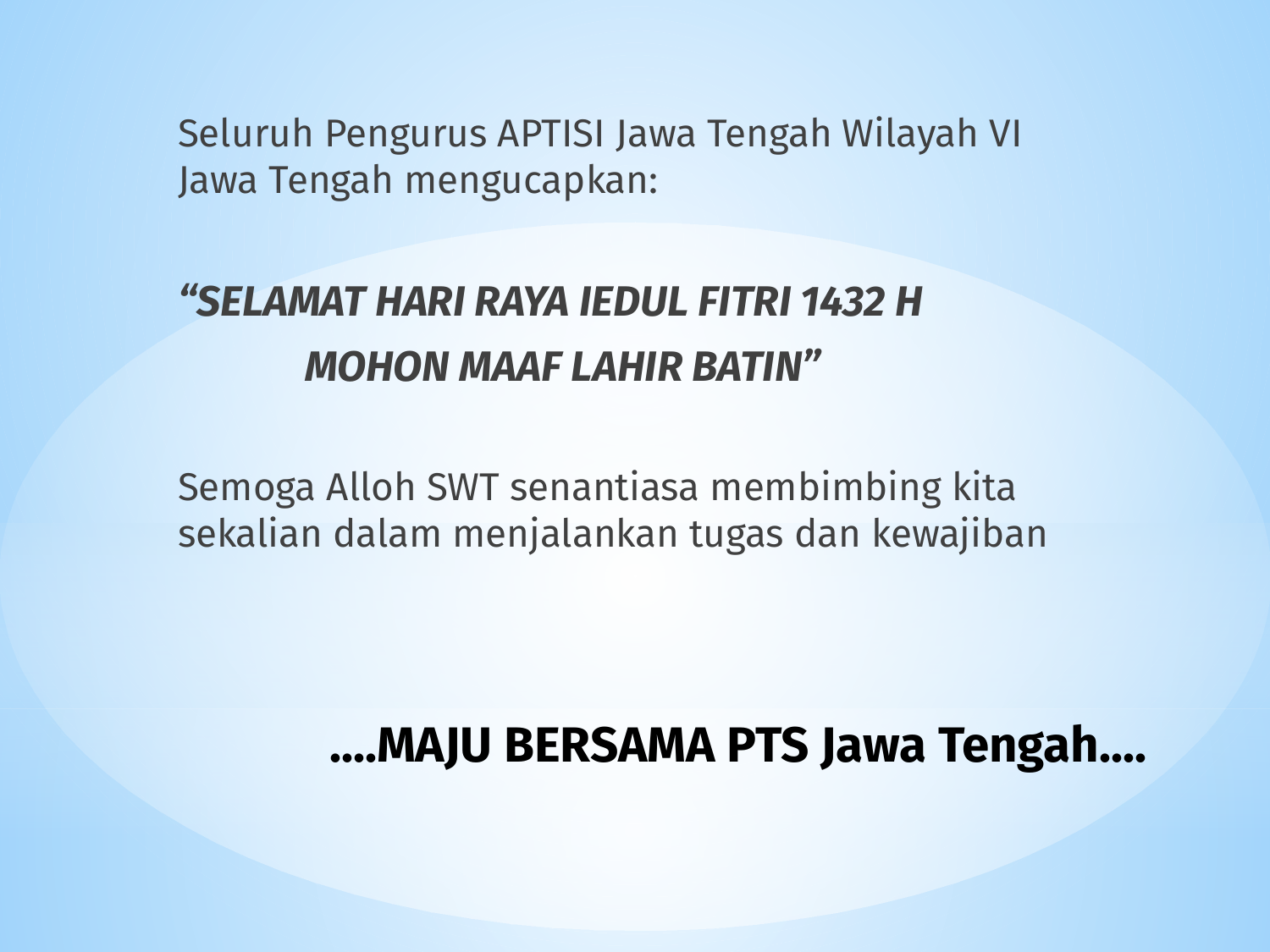

Seluruh Pengurus APTISI Jawa Tengah Wilayah VI Jawa Tengah mengucapkan:

“SELAMAT HARI RAYA IEDUL FITRI 1432 H
	MOHON MAAF LAHIR BATIN”

Semoga Alloh SWT senantiasa membimbing kita sekalian dalam menjalankan tugas dan kewajiban

# ....MAJU BERSAMA PTS Jawa Tengah....